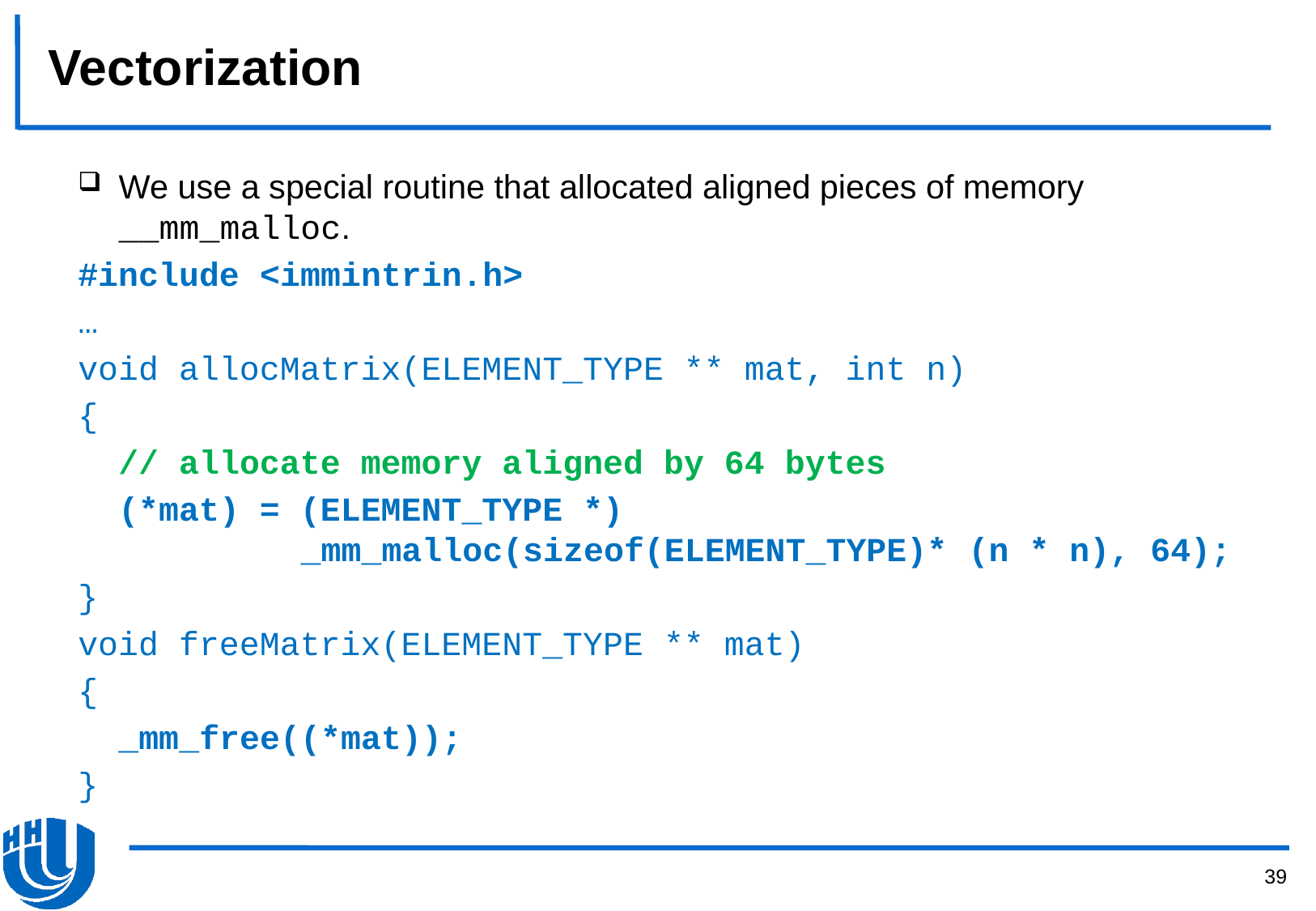

# Vectorization
We use a special routine that allocated aligned pieces of memory __mm_malloc.
#include <immintrin.h>
…
void allocMatrix(ELEMENT_TYPE ** mat, int n)
{
  // allocate memory aligned by 64 bytes
  (*mat) = (ELEMENT_TYPE *)
         _mm_malloc(sizeof(ELEMENT_TYPE)* (n * n), 64);
}
void freeMatrix(ELEMENT_TYPE ** mat)
{
  _mm_free((*mat));
}